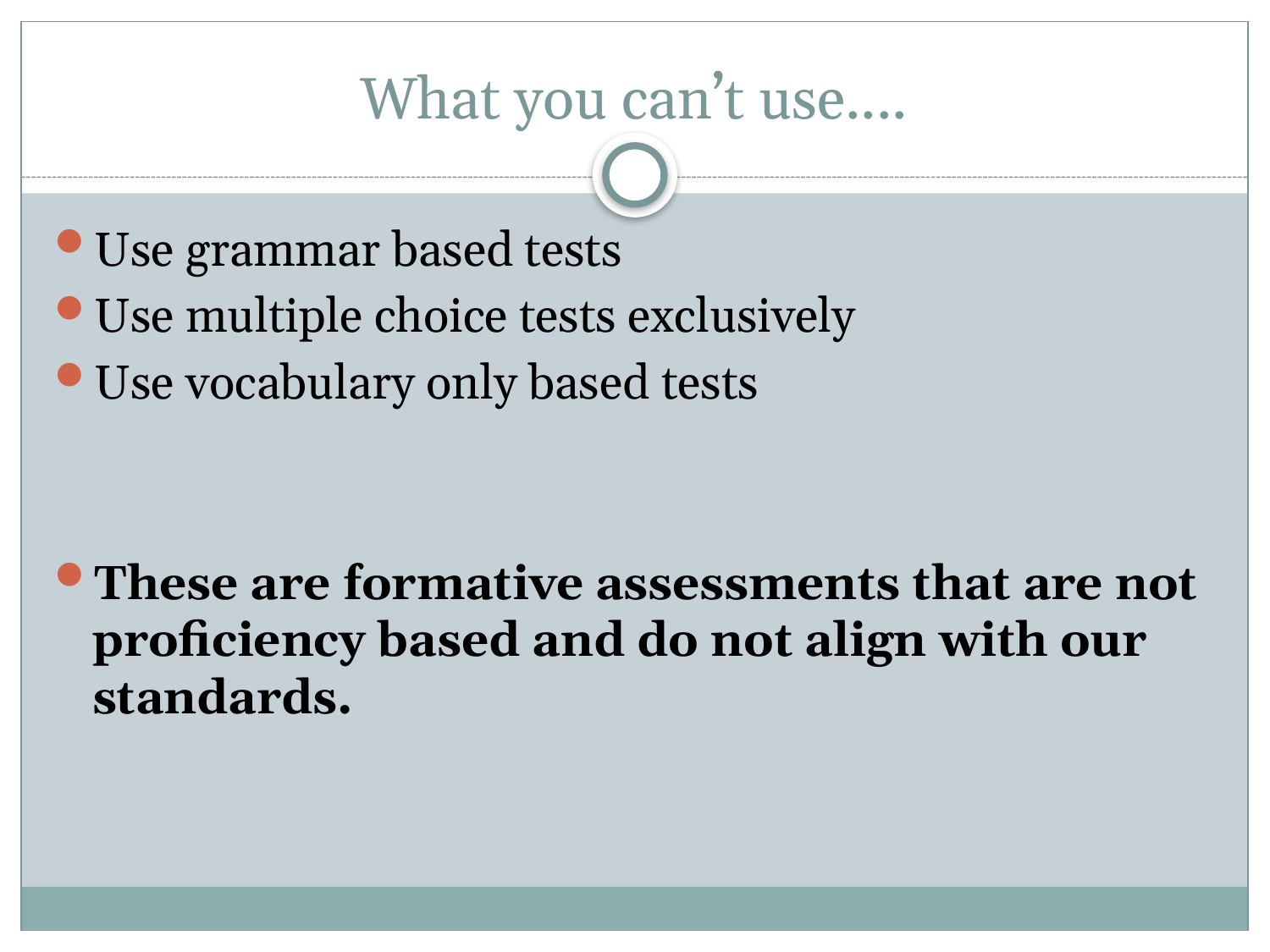

# What you can’t use....
Use grammar based tests
Use multiple choice tests exclusively
Use vocabulary only based tests

These are formative assessments that are not proficiency based and do not align with our standards.